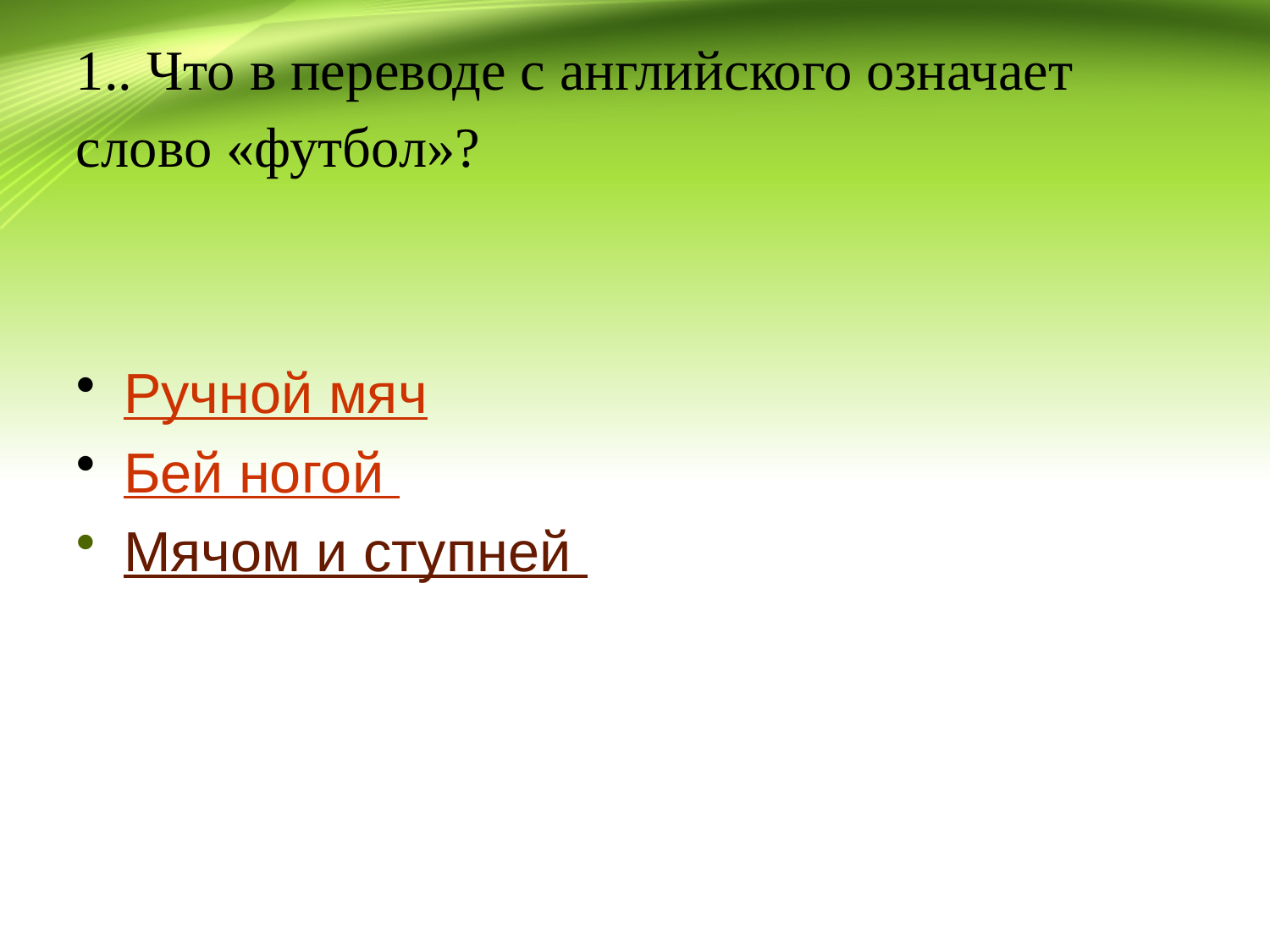

# 1.. Что в переводе с английского означает слово «футбол»?
Ручной мяч
Бей ногой
Мячом и ступней